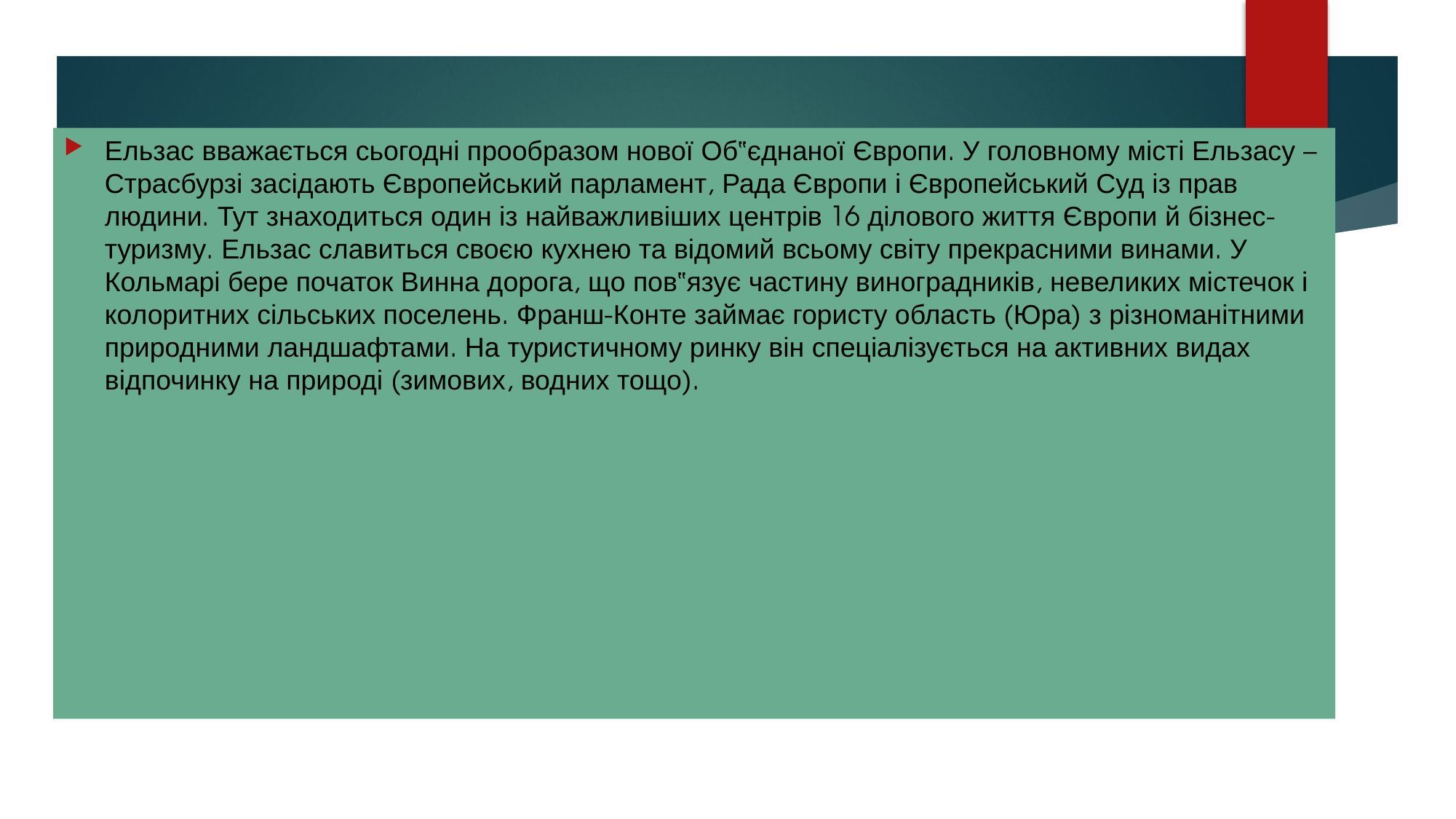

Ельзас вважається сьогодні прообразом нової Об‟єднаної Європи. У головному місті Ельзасу – Страсбурзі засідають Європейський парламент, Рада Європи і Європейський Суд із прав людини. Тут знаходиться один із найважливіших центрів 16 ділового життя Європи й бізнес-туризму. Ельзас славиться своєю кухнею та відомий всьому світу прекрасними винами. У Кольмарі бере початок Винна дорога, що пов‟язує частину виноградників, невеликих містечок і колоритних сільських поселень. Франш-Конте займає гористу область (Юра) з різноманітними природними ландшафтами. На туристичному ринку він спеціалізується на активних видах відпочинку на природі (зимових, водних тощо).